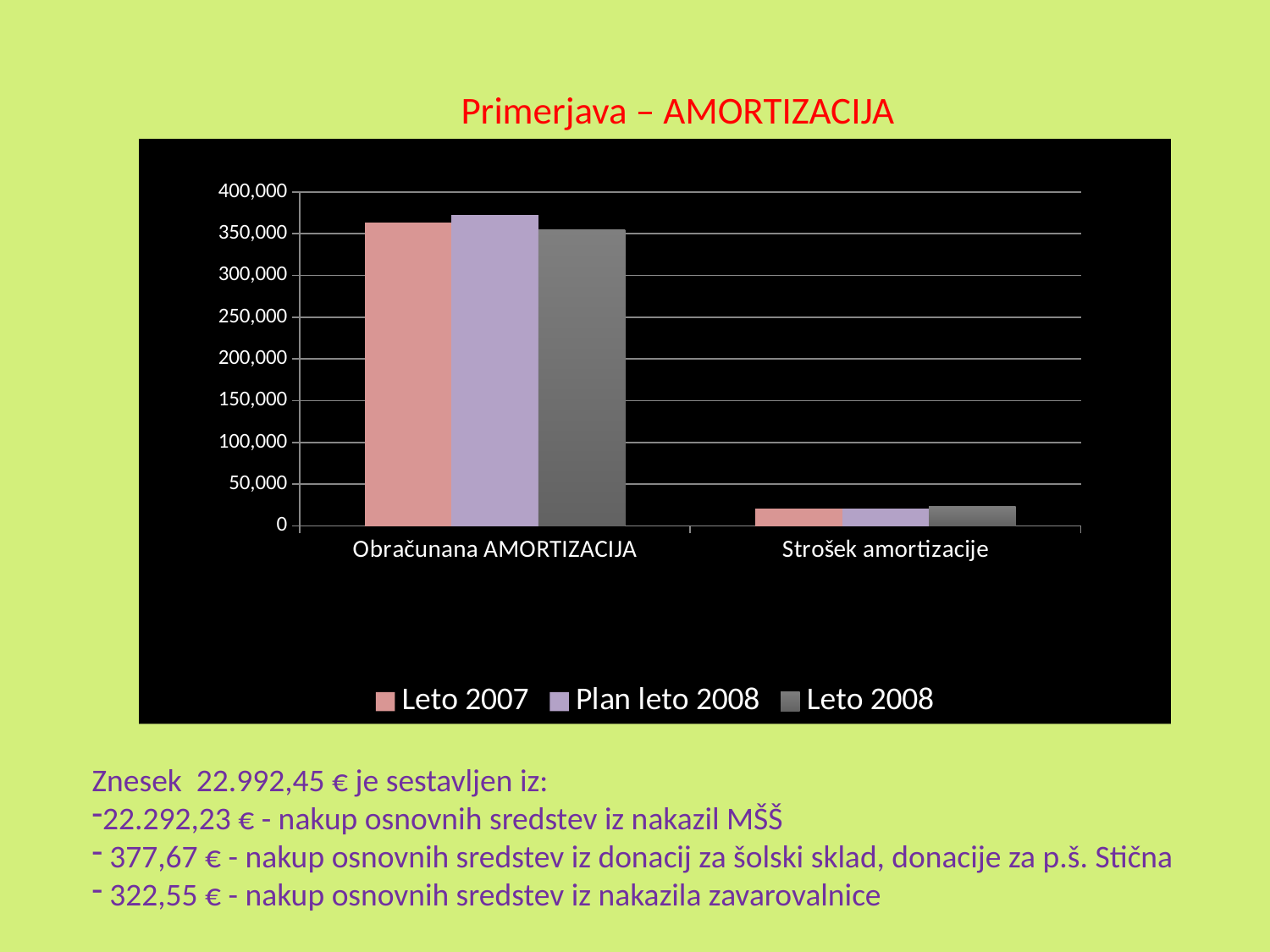

# Primerjava – AMORTIZACIJA

### Chart

| Category | Leto 2007 | Plan leto 2008 | Leto 2008 |
|---|---|---|---|
| Obračunana AMORTIZACIJA | 363246.38 | 372690.79 | 355042.15 |
| Strošek amortizacije | 20737.58 | 21276.76 | 22992.45 |
Znesek  22.992,45 € je sestavljen iz:
22.292,23 € - nakup osnovnih sredstev iz nakazil MŠŠ
 377,67 € - nakup osnovnih sredstev iz donacij za šolski sklad, donacije za p.š. Stična
 322,55 € - nakup osnovnih sredstev iz nakazila zavarovalnice